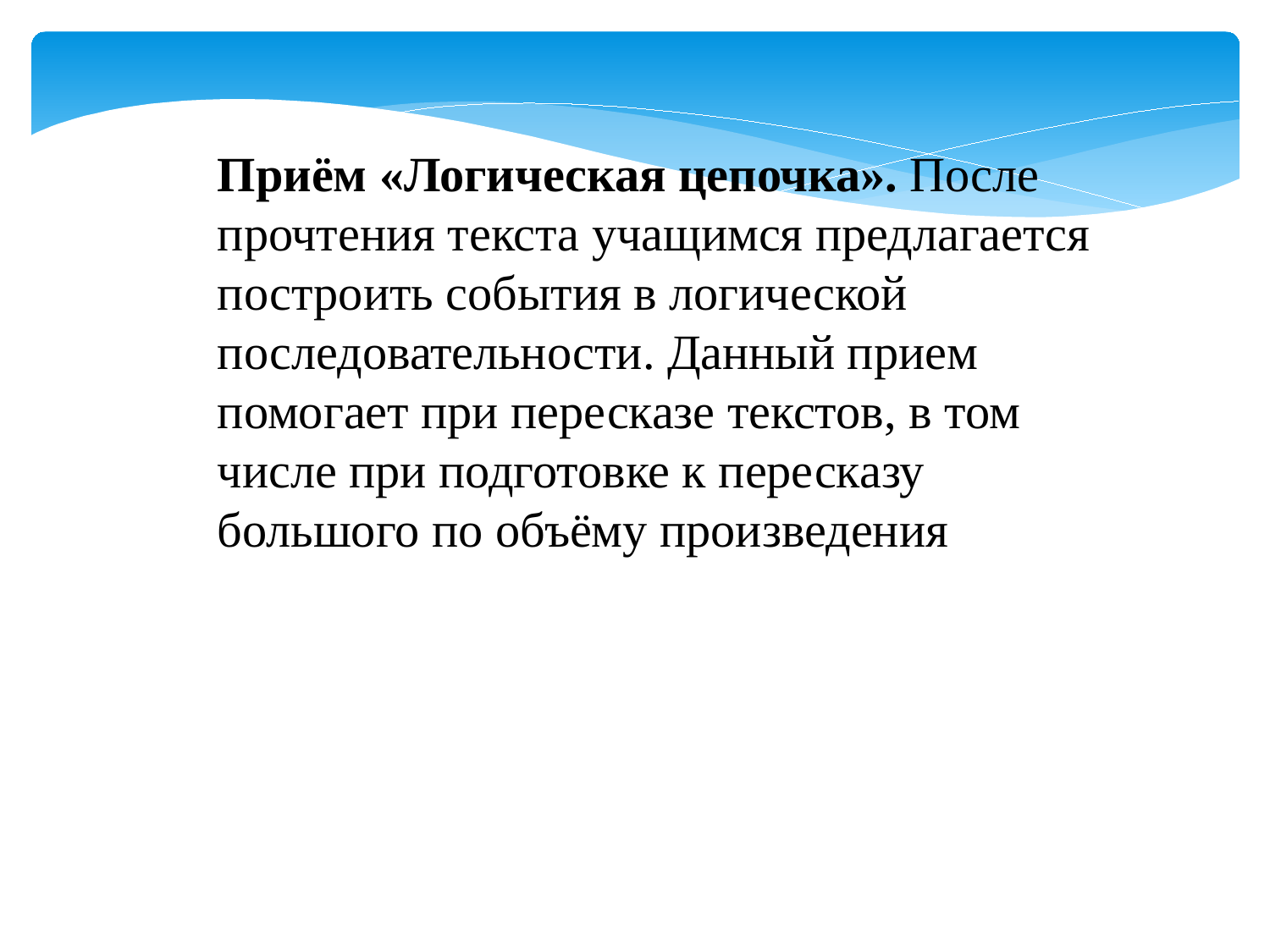

Приём «Логическая цепочка». После прочтения текста учащимся предлагается построить события в логической последовательности. Данный прием помогает при пересказе текстов, в том числе при подготовке к пересказу большого по объёму произведения